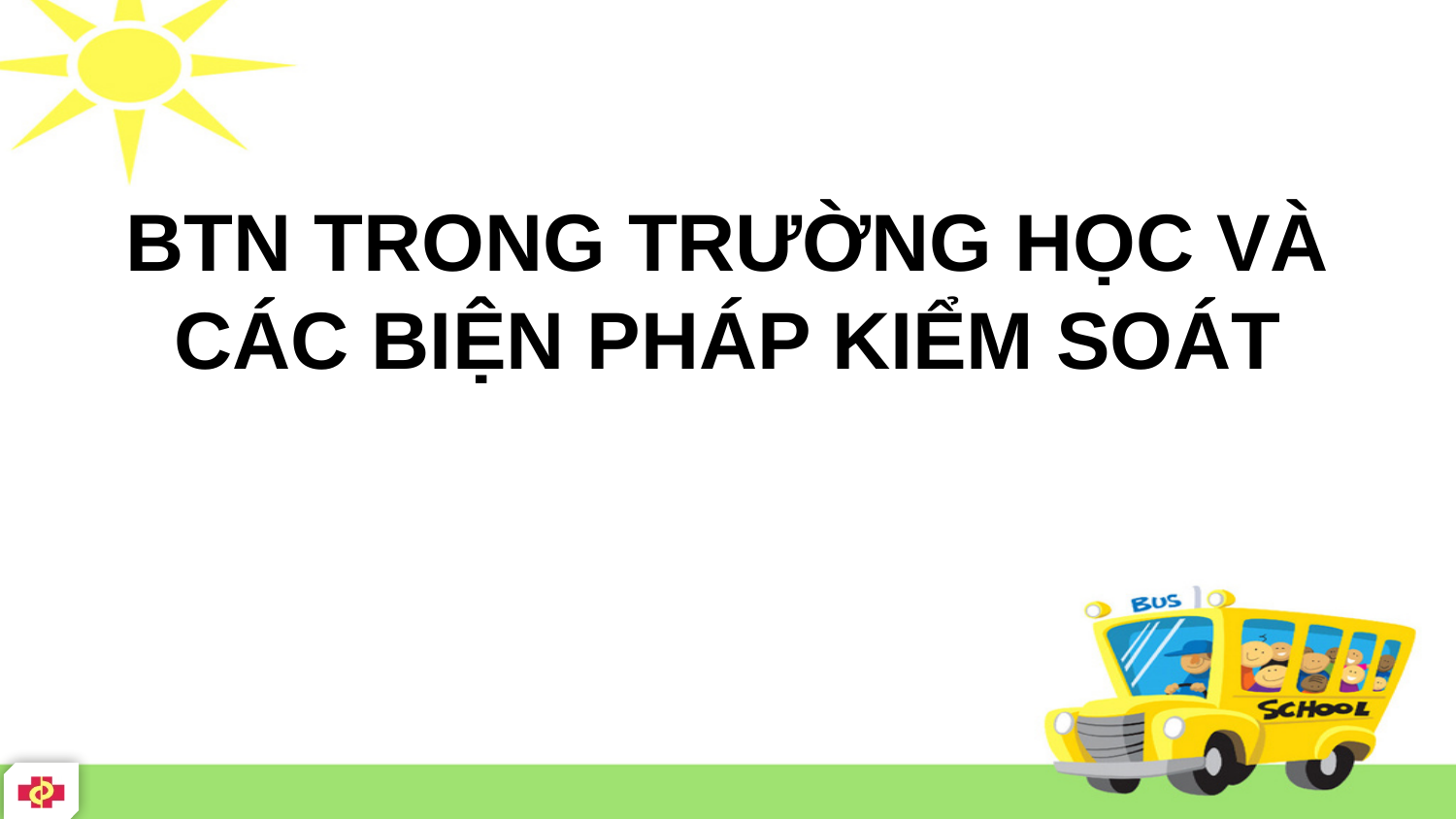

# BTN TRONG TRƯỜNG HỌC VÀ CÁC BIỆN PHÁP KIỂM SOÁT